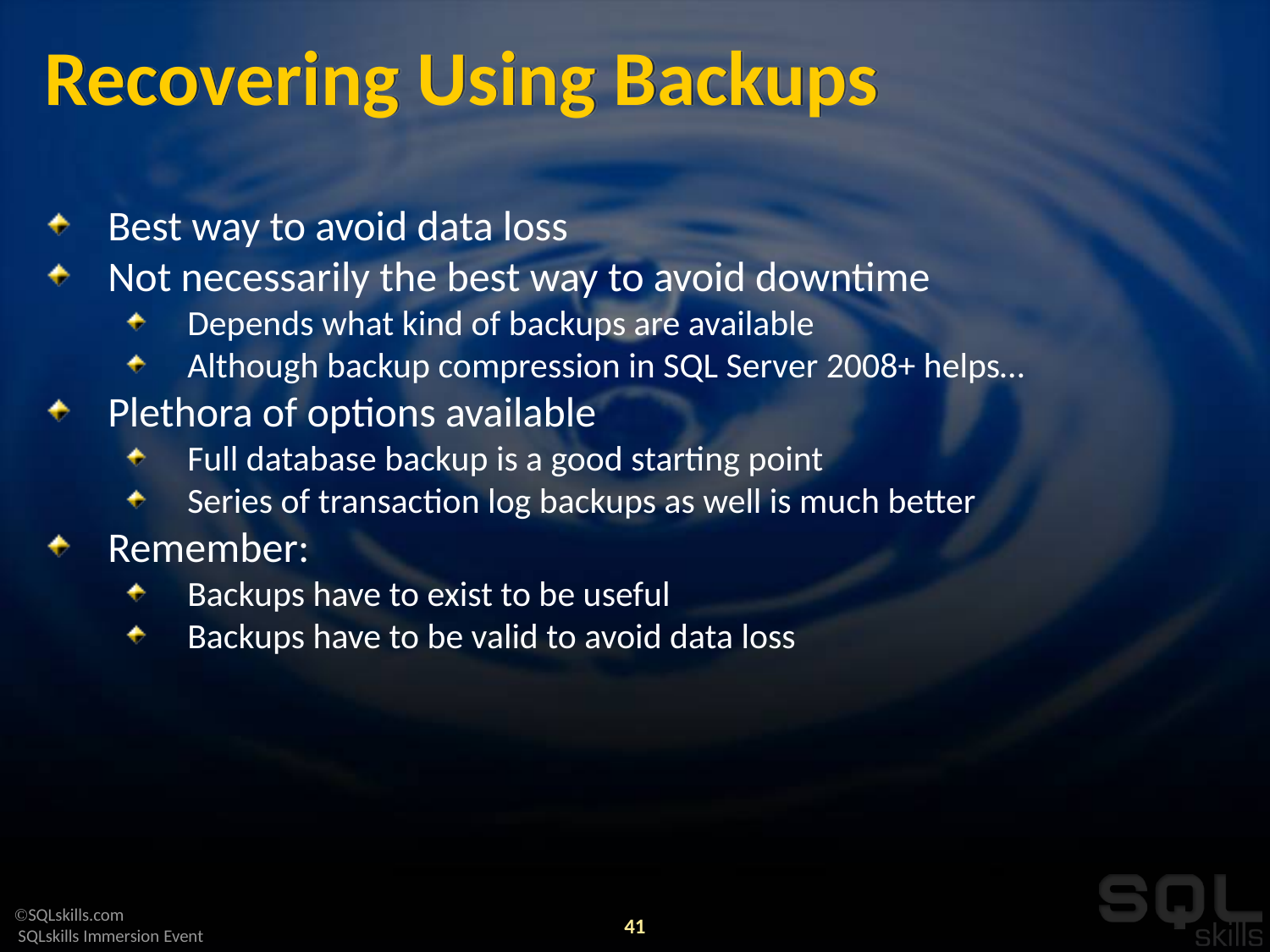

# Recovering Using Backups
Best way to avoid data loss
Not necessarily the best way to avoid downtime
Depends what kind of backups are available
Although backup compression in SQL Server 2008+ helps…
Plethora of options available
Full database backup is a good starting point
Series of transaction log backups as well is much better
Remember:
Backups have to exist to be useful
Backups have to be valid to avoid data loss

41